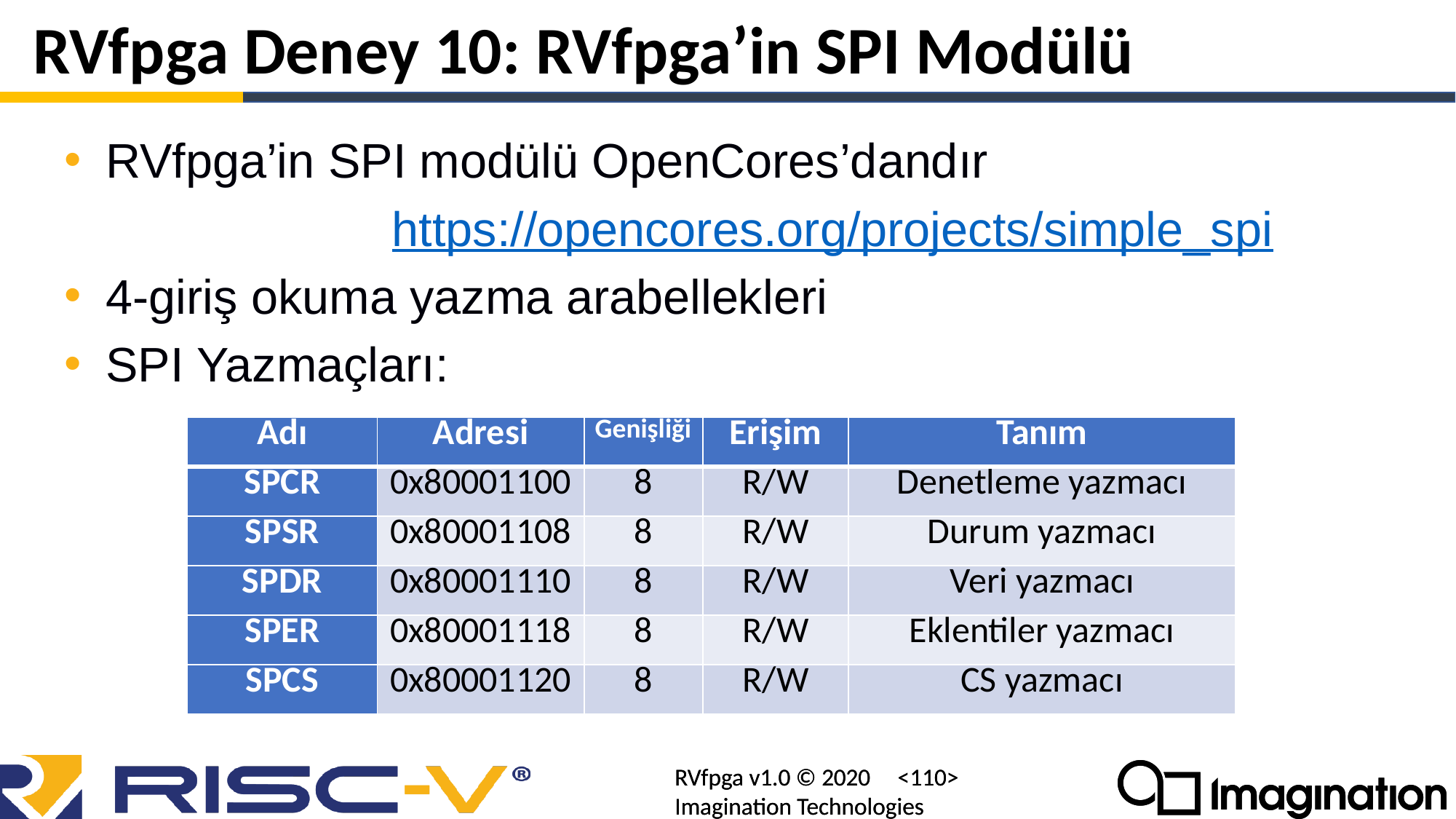

# RVfpga Deney 10: RVfpga’in SPI Modülü
RVfpga’in SPI modülü OpenCores’dandır
			https://opencores.org/projects/simple_spi
4-giriş okuma yazma arabellekleri
SPI Yazmaçları:
| Adı | Adresi | Genişliği | Erişim | Tanım |
| --- | --- | --- | --- | --- |
| SPCR | 0x80001100 | 8 | R/W | Denetleme yazmacı |
| SPSR | 0x80001108 | 8 | R/W | Durum yazmacı |
| SPDR | 0x80001110 | 8 | R/W | Veri yazmacı |
| SPER | 0x80001118 | 8 | R/W | Eklentiler yazmacı |
| SPCS | 0x80001120 | 8 | R/W | CS yazmacı |